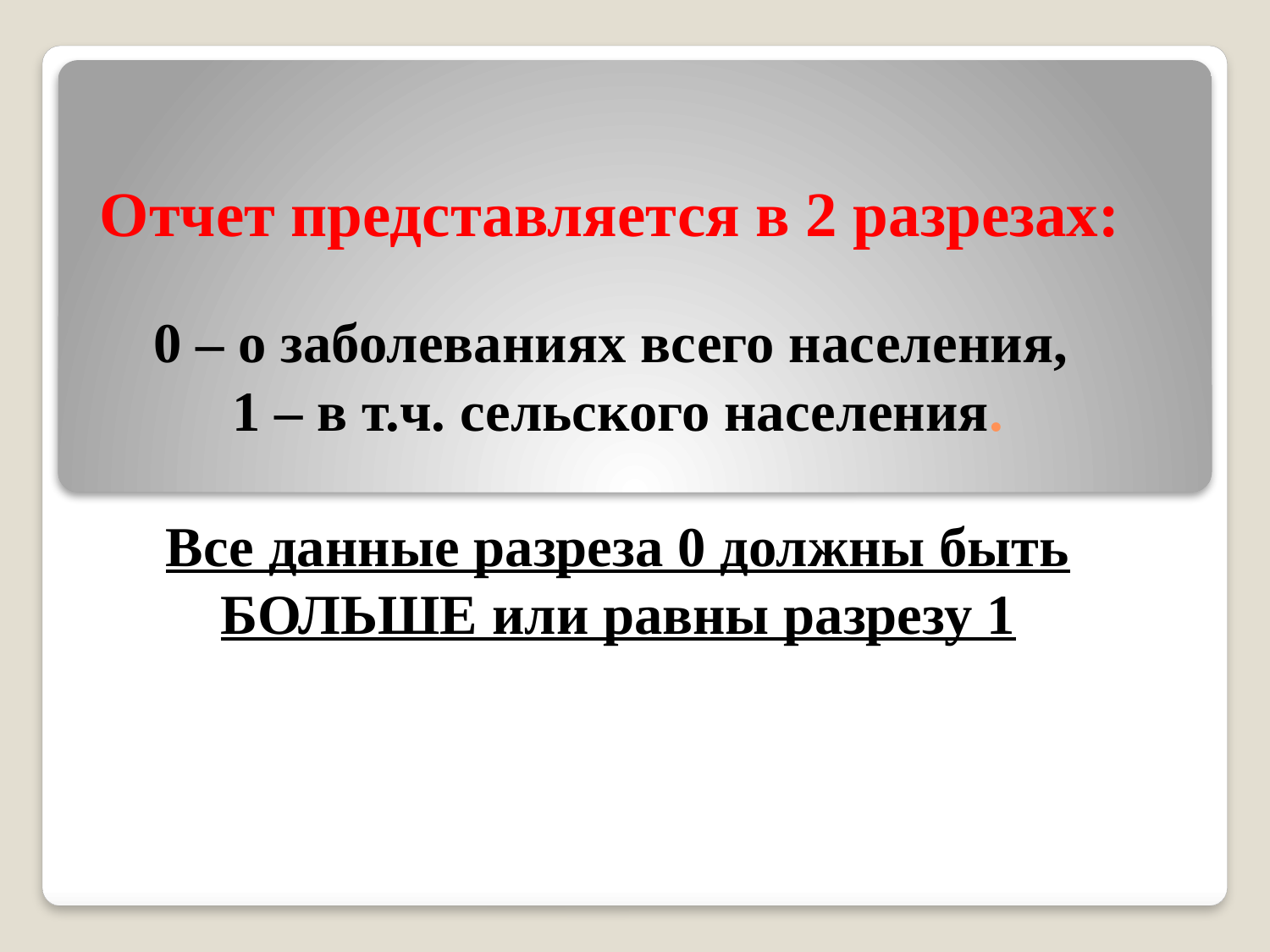

# Отчет представляется в 2 разрезах: 0 – о заболеваниях всего населения, 1 – в т.ч. сельского населения. Все данные разреза 0 должны быть БОЛЬШЕ или равны разрезу 1